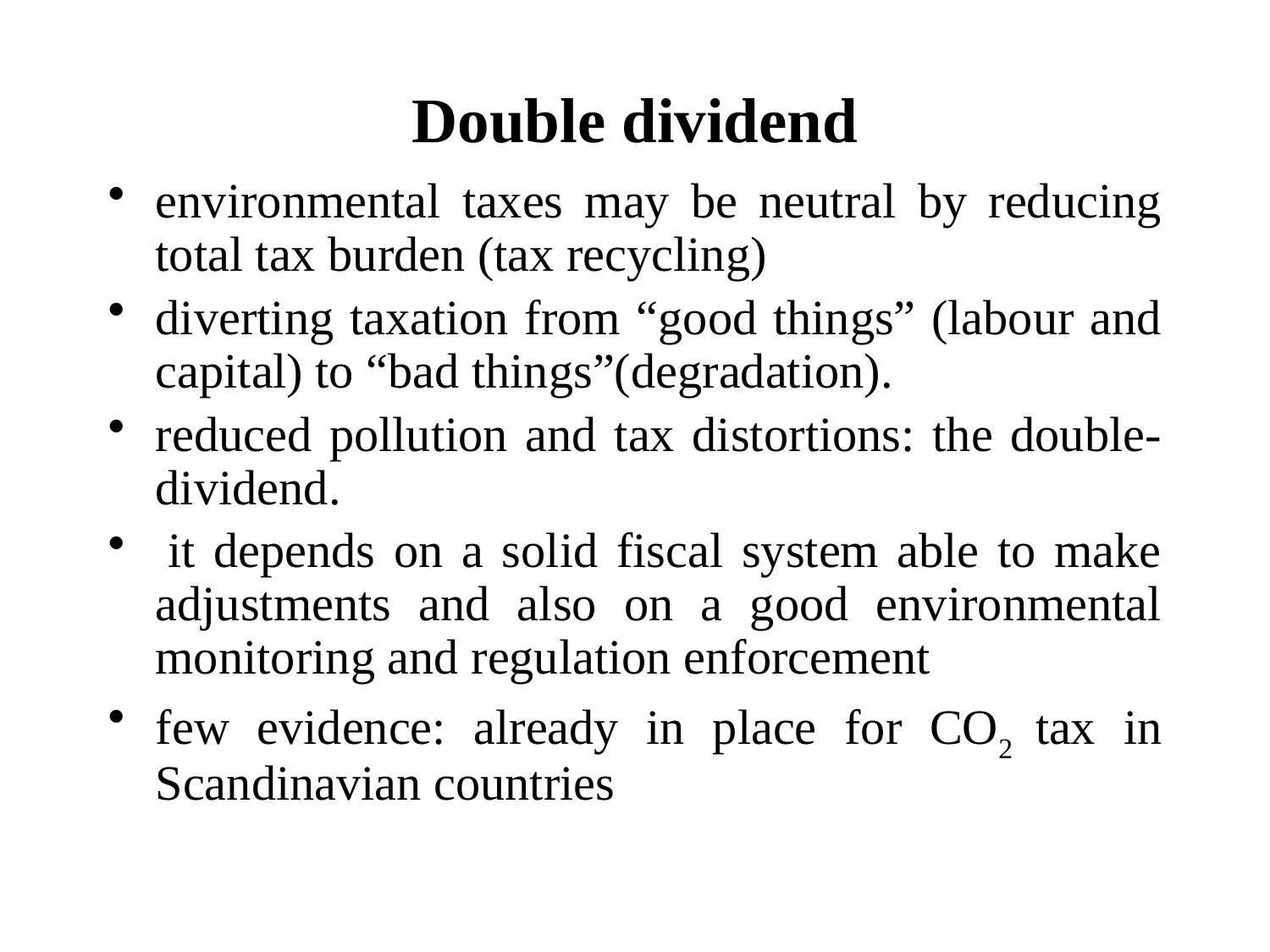

# Double dividend
environmental taxes may be neutral by reducing total tax burden (tax recycling)
diverting taxation from “good things” (labour and capital) to “bad things”(degradation).
reduced pollution and tax distortions: the double-dividend.
 it depends on a solid fiscal system able to make adjustments and also on a good environmental monitoring and regulation enforcement
few evidence: already in place for CO2 tax in Scandinavian countries